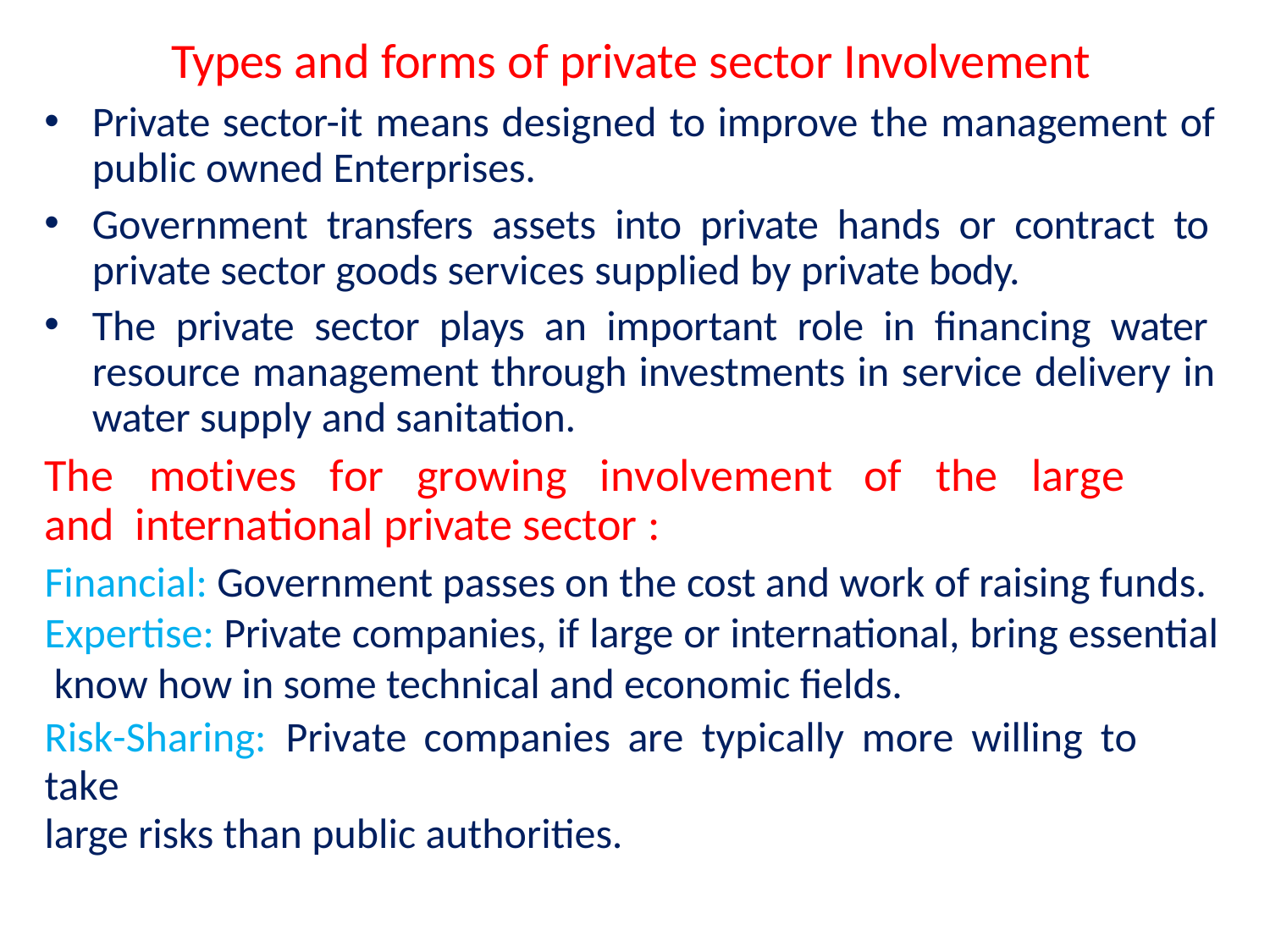

# Types and forms of private sector Involvement
Private sector-it means designed to improve the management of  public owned Enterprises.
Government transfers assets into private hands or contract to  private sector goods services supplied by private body.
The private sector plays an important role in financing water  resource management through investments in service delivery in  water supply and sanitation.
The	motives	for	growing	involvement	of	the	large	and  international private sector :
Financial: Government passes on the cost and work of raising funds.  Expertise: Private companies, if large or international, bring essential  know how in some technical and economic fields.
Risk-Sharing:	Private	companies	are	typically	more	willing	to	take
large risks than public authorities.